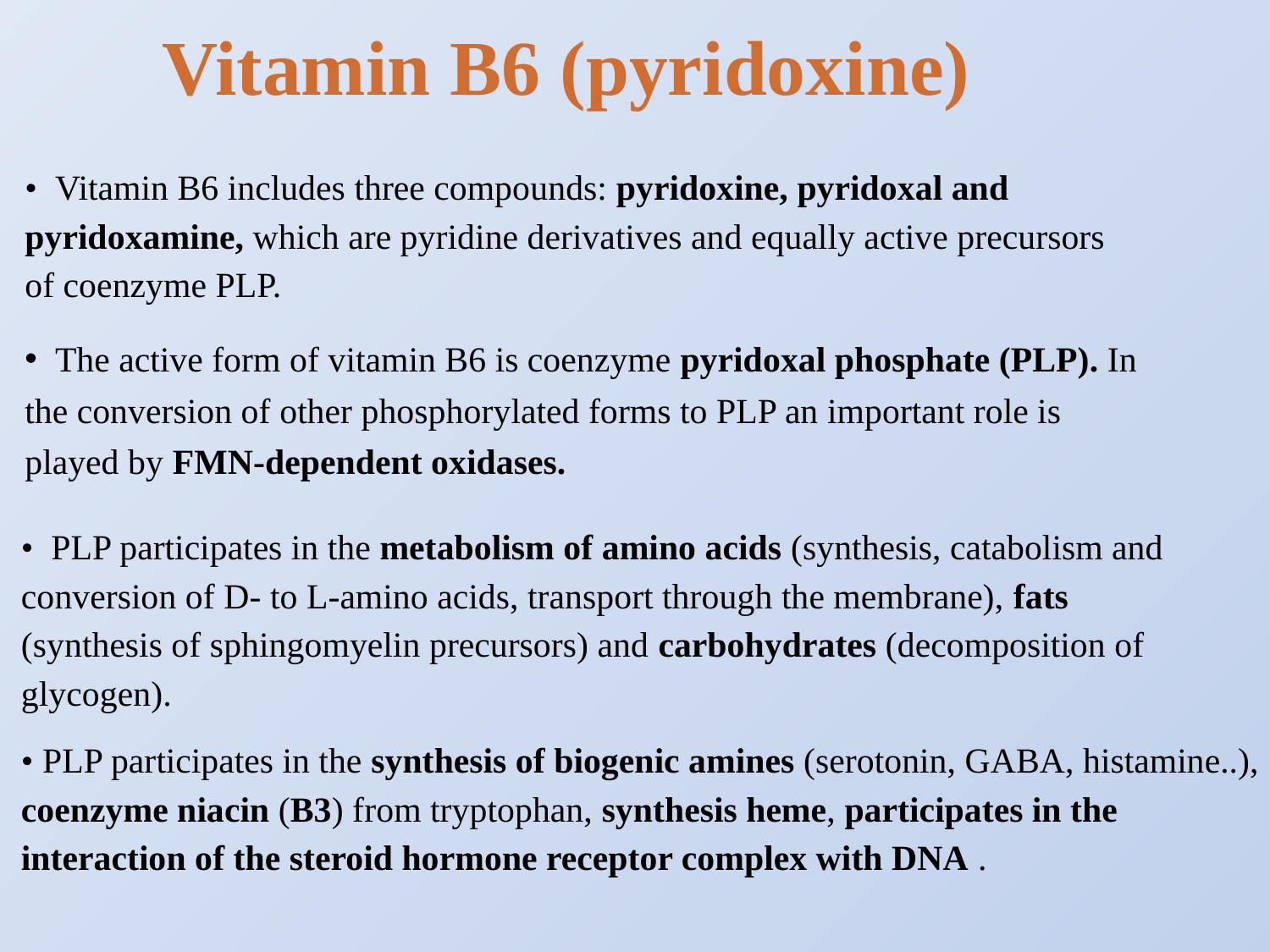

Vitamin B6 (pyridoxine)

•  Vitamin B6 includes three compounds: pyridoxine, pyridoxal and pyridoxamine, which are pyridine derivatives and equally active precursors of coenzyme PLP.

  The active form of vitamin B6 is coenzyme pyridoxal phosphate (PLP). In the conversion of other phosphorylated forms to PLP an important role is played by FMN-dependent oxidases.

•  PLP participates in the metabolism of amino acids (synthesis, catabolism and conversion of D- to L-amino acids, transport through the membrane), fats (synthesis of sphingomyelin precursors) and carbohydrates (decomposition of glycogen).
• PLP participates in the synthesis of biogenic amines (serotonin, GABA, histamine..), coenzyme niacin (B3) from tryptophan, synthesis heme, participates in the interaction of the steroid hormone receptor complex with DNA .